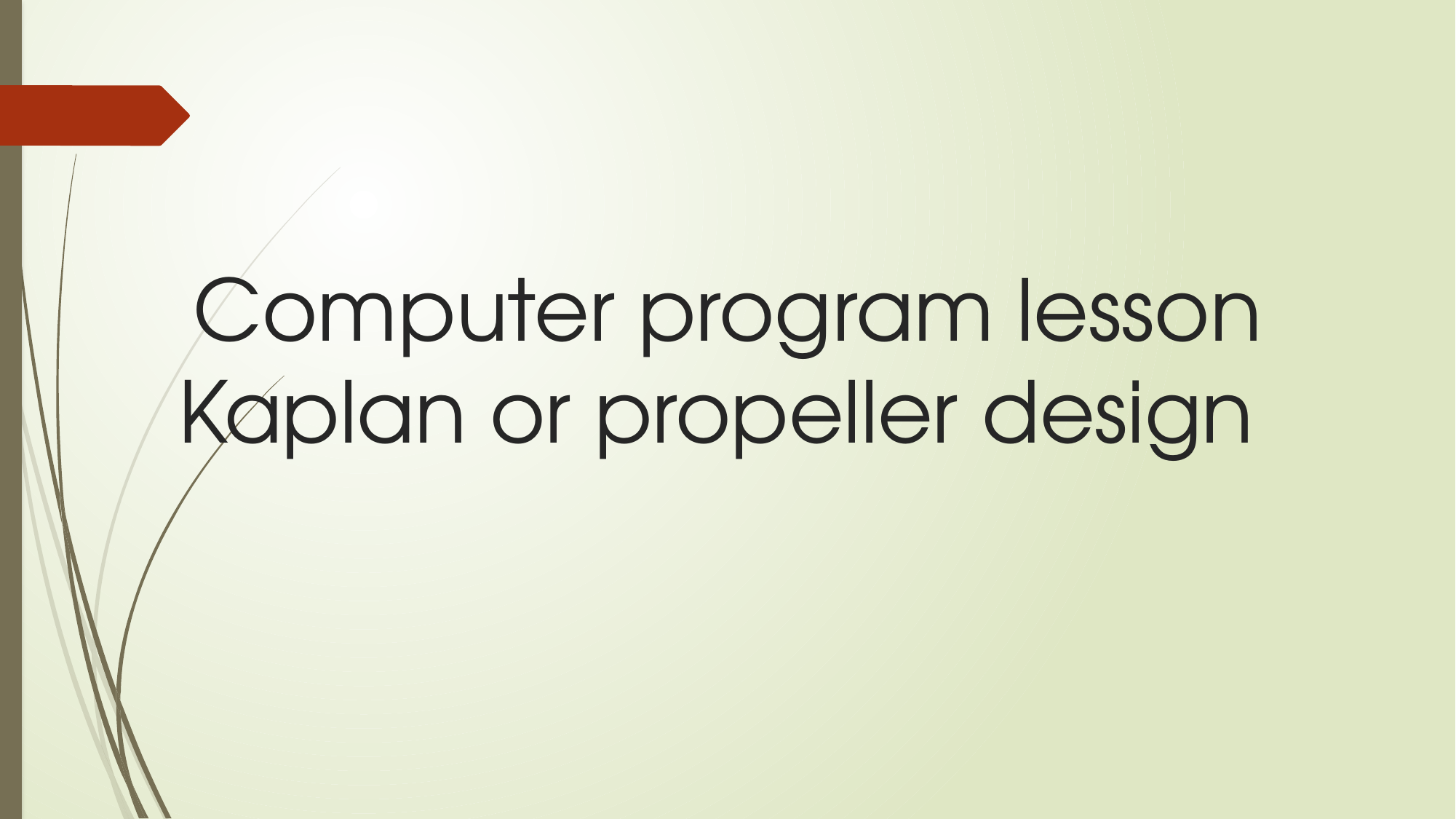

# Computer program lesson Kaplan or propeller design